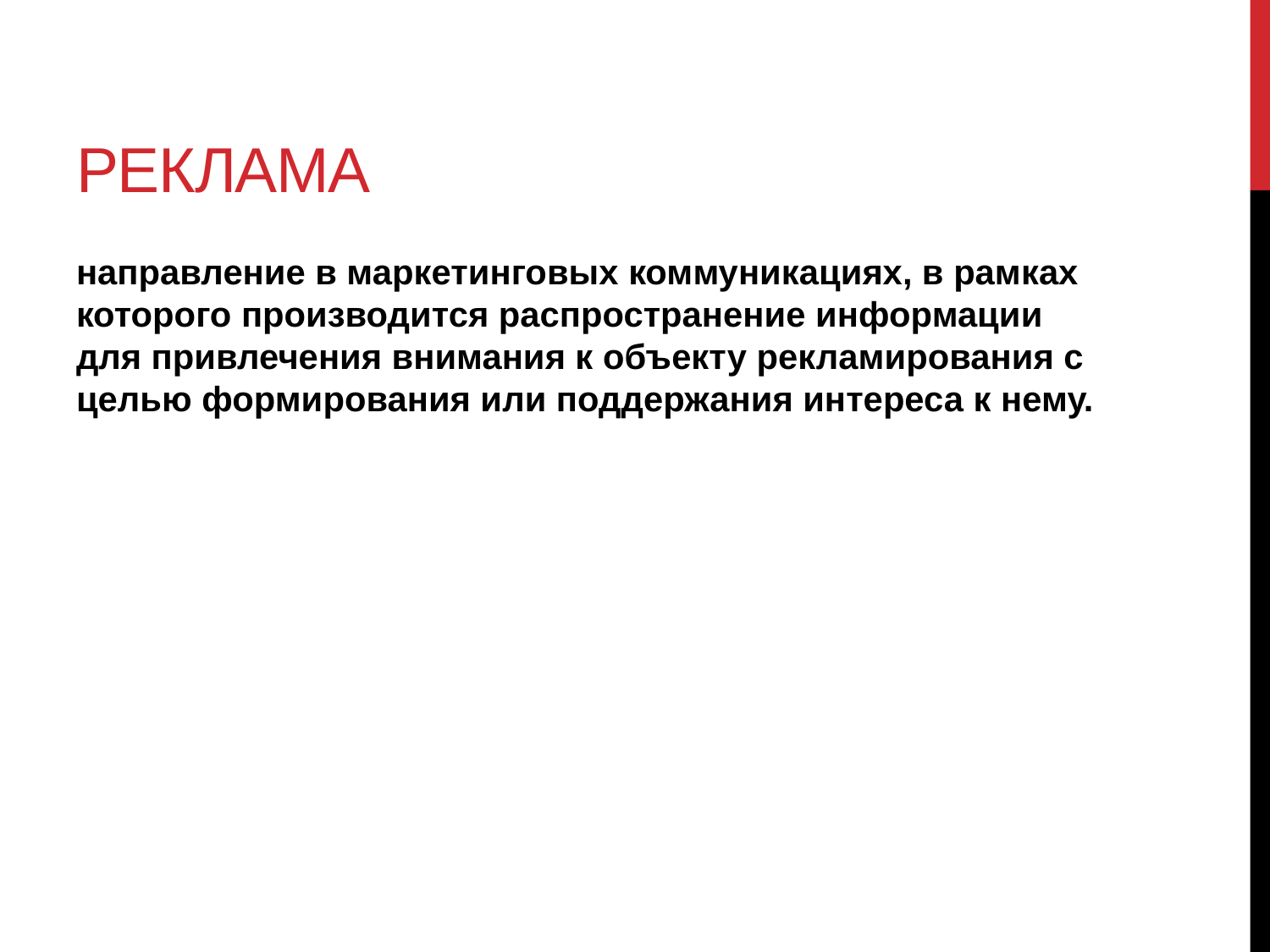

# Реклама
направление в маркетинговых коммуникациях, в рамках которого производится распространение информации для привлечения внимания к объекту рекламирования с целью формирования или поддержания интереса к нему.